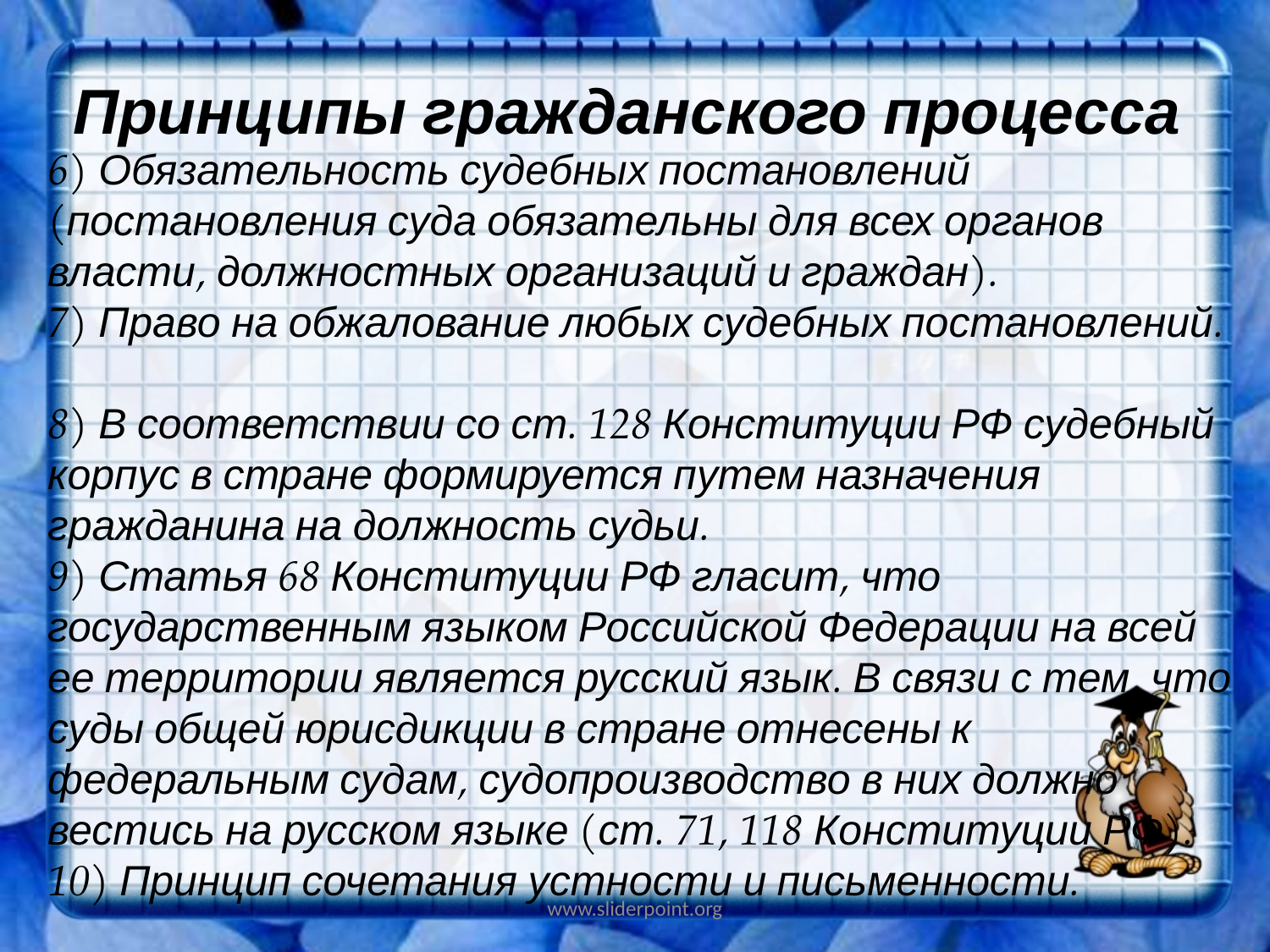

# Принципы гражданского процесса
6) Обязательность судебных постановлений (постановления суда обязательны для всех органов власти, должностных организаций и граждан).
7) Право на обжалование любых судебных постановлений.
8) В соответствии со ст. 128 Конституции РФ судебный корпус в стране формируется путем назначения гражданина на должность судьи.
9) Статья 68 Конституции РФ гласит, что государственным языком Российской Федерации на всей ее территории является русский язык. В связи с тем, что суды общей юрисдикции в стране отнесены к федеральным судам, судопроизводство в них должно вестись на русском языке (ст. 71, 118 Конституции РФ).
10) Принцип сочетания устности и письменности.
www.sliderpoint.org